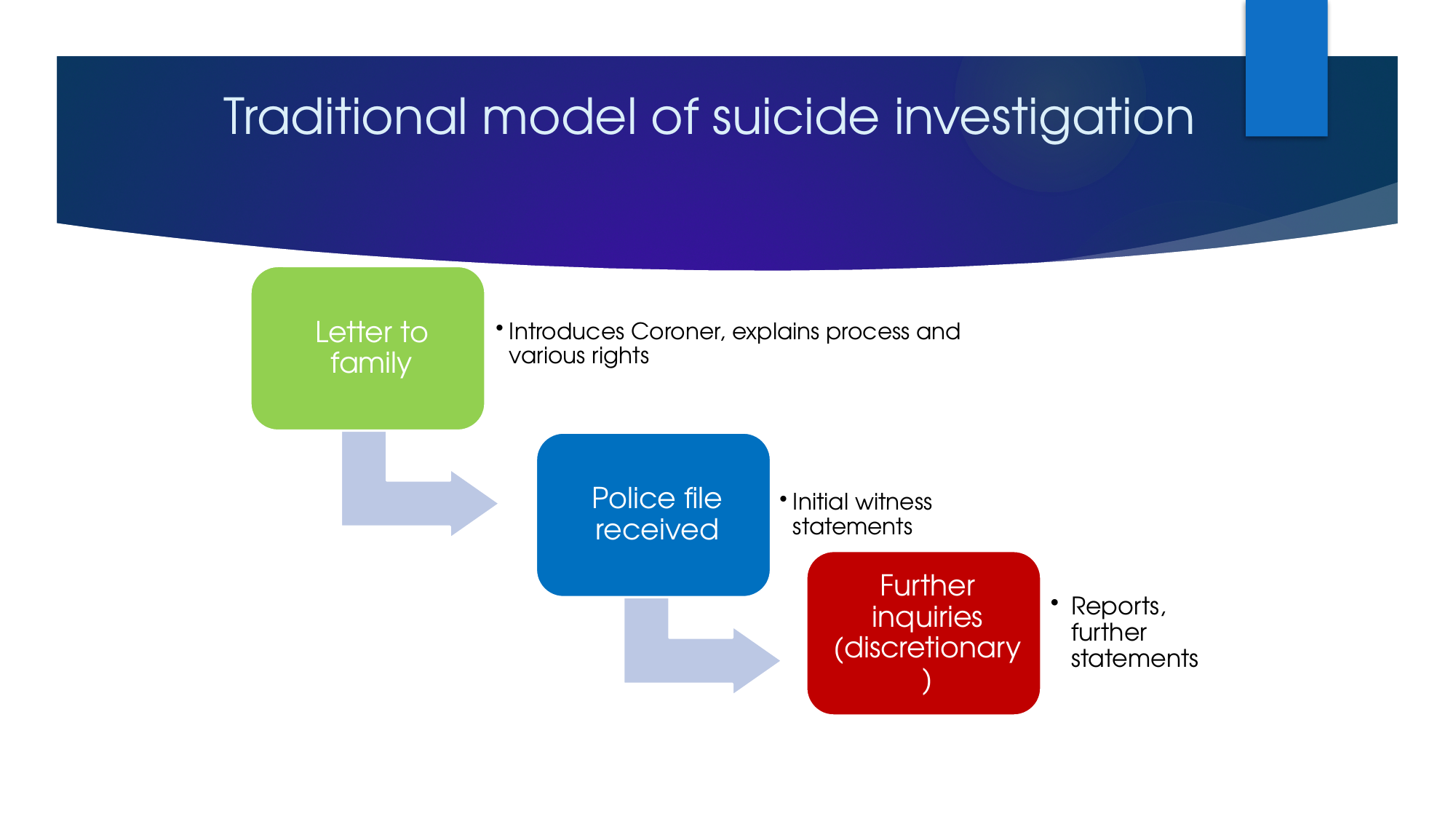

# Traditional model of suicide investigation
Letter to family
Introduces Coroner, explains process and various rights
Police file received
Initial witness statements
Further inquiries (discretionary)
Reports, further statements